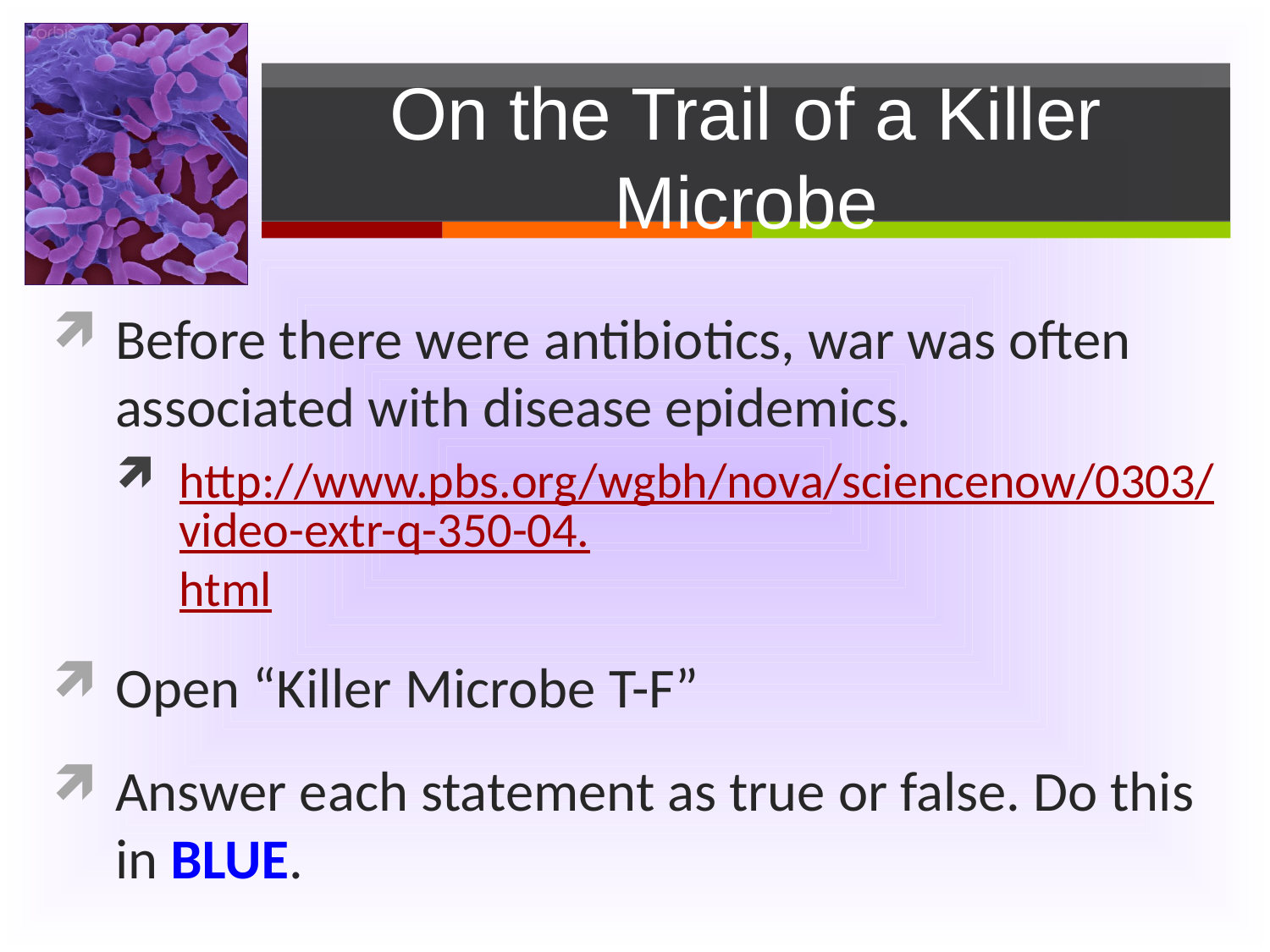

# On the Trail of a Killer Microbe
Before there were antibiotics, war was often associated with disease epidemics.
http://www.pbs.org/wgbh/nova/sciencenow/0303/video-extr-q-350-04.html
Open “Killer Microbe T-F”
Answer each statement as true or false. Do this in BLUE.